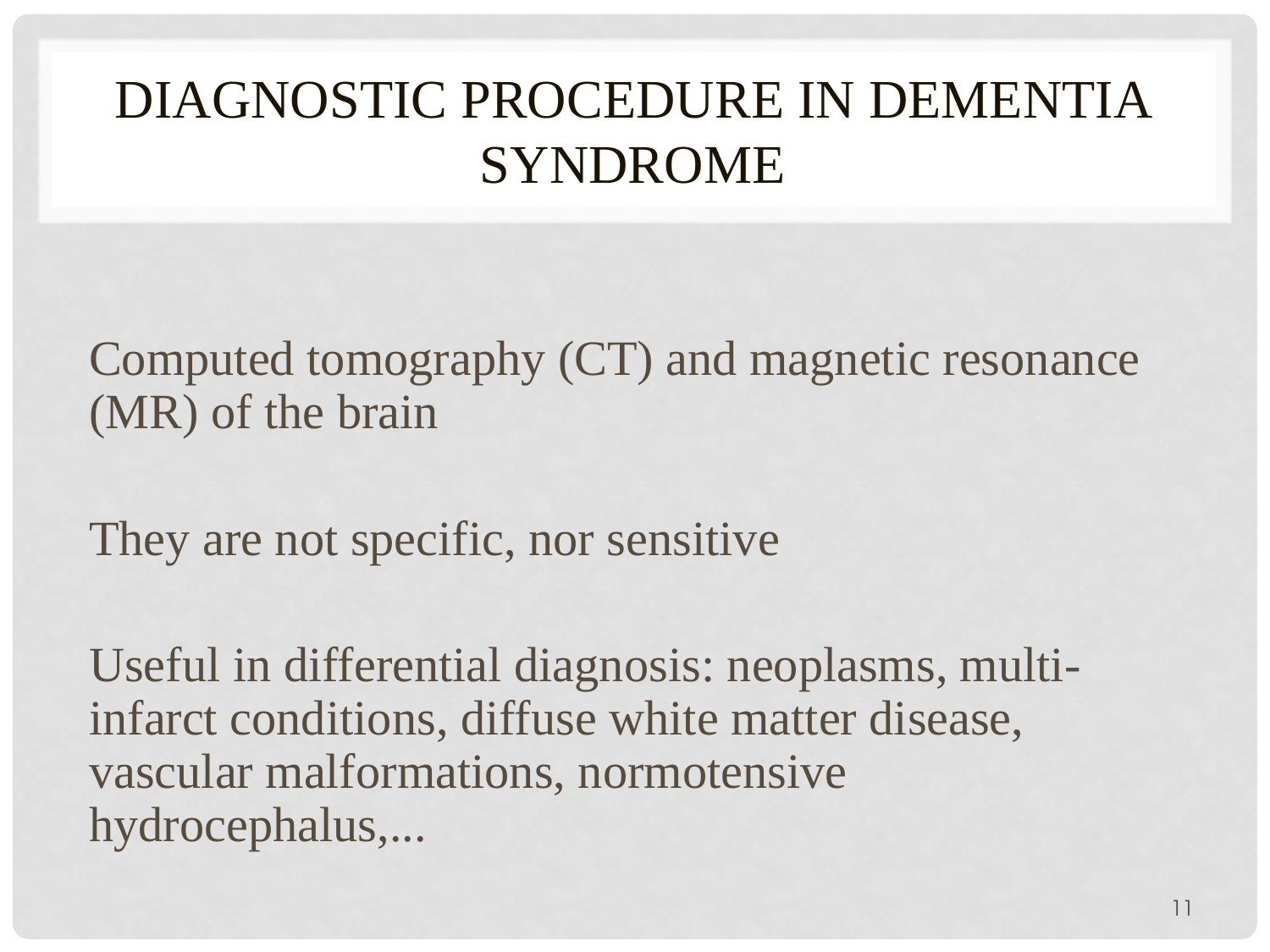

# DIAGNOSTIC PROCEDURE in dementia syndrome
Computed tomography (CT) and magnetic resonance (MR) of the brain

They are not specific, nor sensitive

Useful in differential diagnosis: neoplasms, multi-infarct conditions, diffuse white matter disease, vascular malformations, normotensive hydrocephalus,...
11